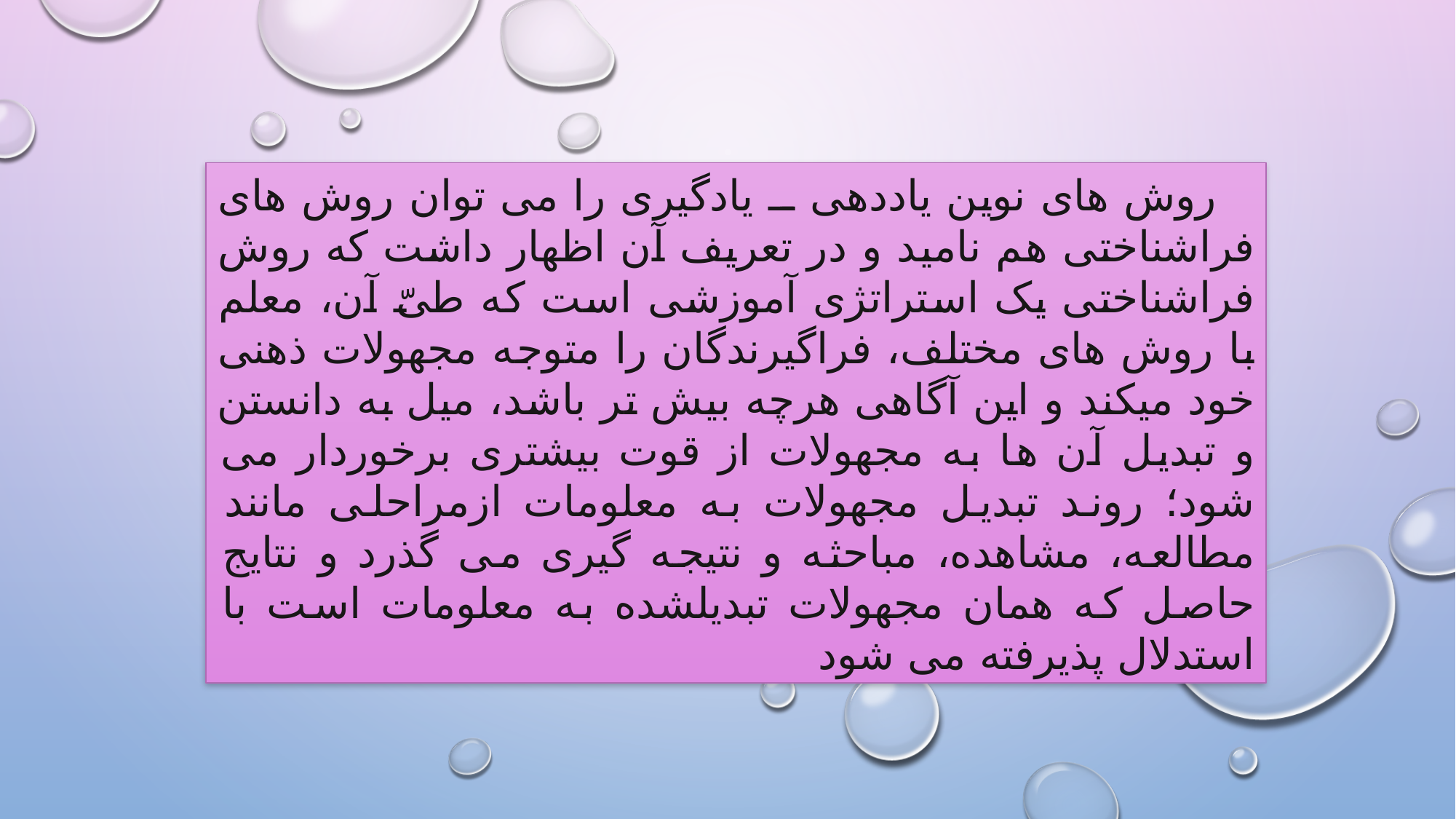

روش های نوين ياددهی ــ يادگيری را می توان روش های فراشناختی هم ناميد و در تعريف آن اظهار داشت که روش فراشناختی يک استراتژی آموزشی است که طیّ آن، معلم با روش های مختلف، فراگيرندگان را متوجه مجهولات ذهنی خود میکند و اين آگاهی هرچه بيش تر باشد، ميل به دانستن و تبديل آن ها به مجهولات از قوت بيشتری برخوردار می شود؛ روند تبديل مجهولات به معلومات ازمراحلی مانند مطالعه، مشاهده، مباحثه و نتيجه گيری می گذرد و نتايج حاصل که همان مجهولات تبديلشده به معلومات است با استدلال پذيرفته می شود